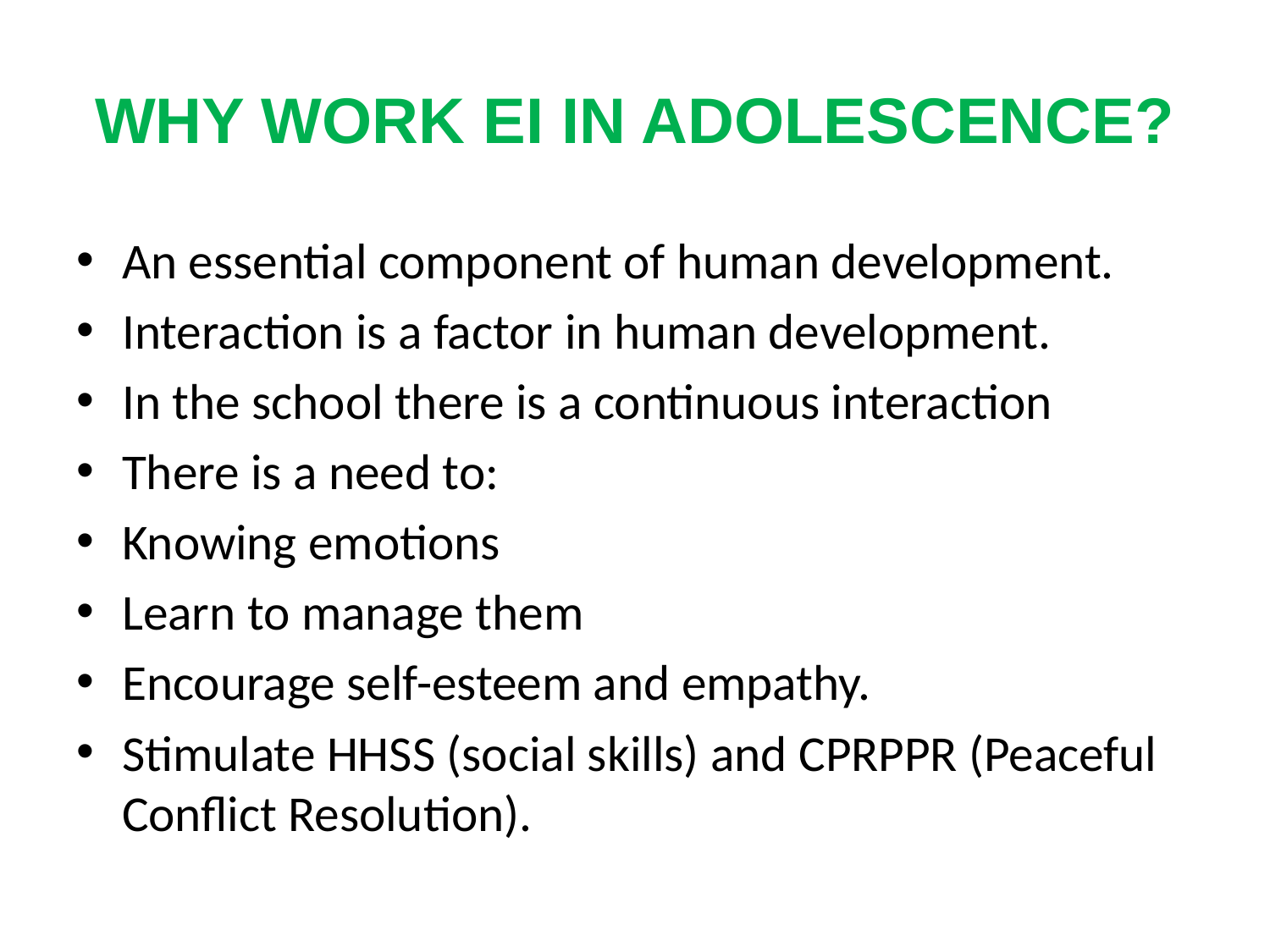

# WHY WORK EI IN ADOLESCENCE?
An essential component of human development.
Interaction is a factor in human development.
In the school there is a continuous interaction
There is a need to:
Knowing emotions
Learn to manage them
Encourage self-esteem and empathy.
Stimulate HHSS (social skills) and CPRPPR (Peaceful Conflict Resolution).